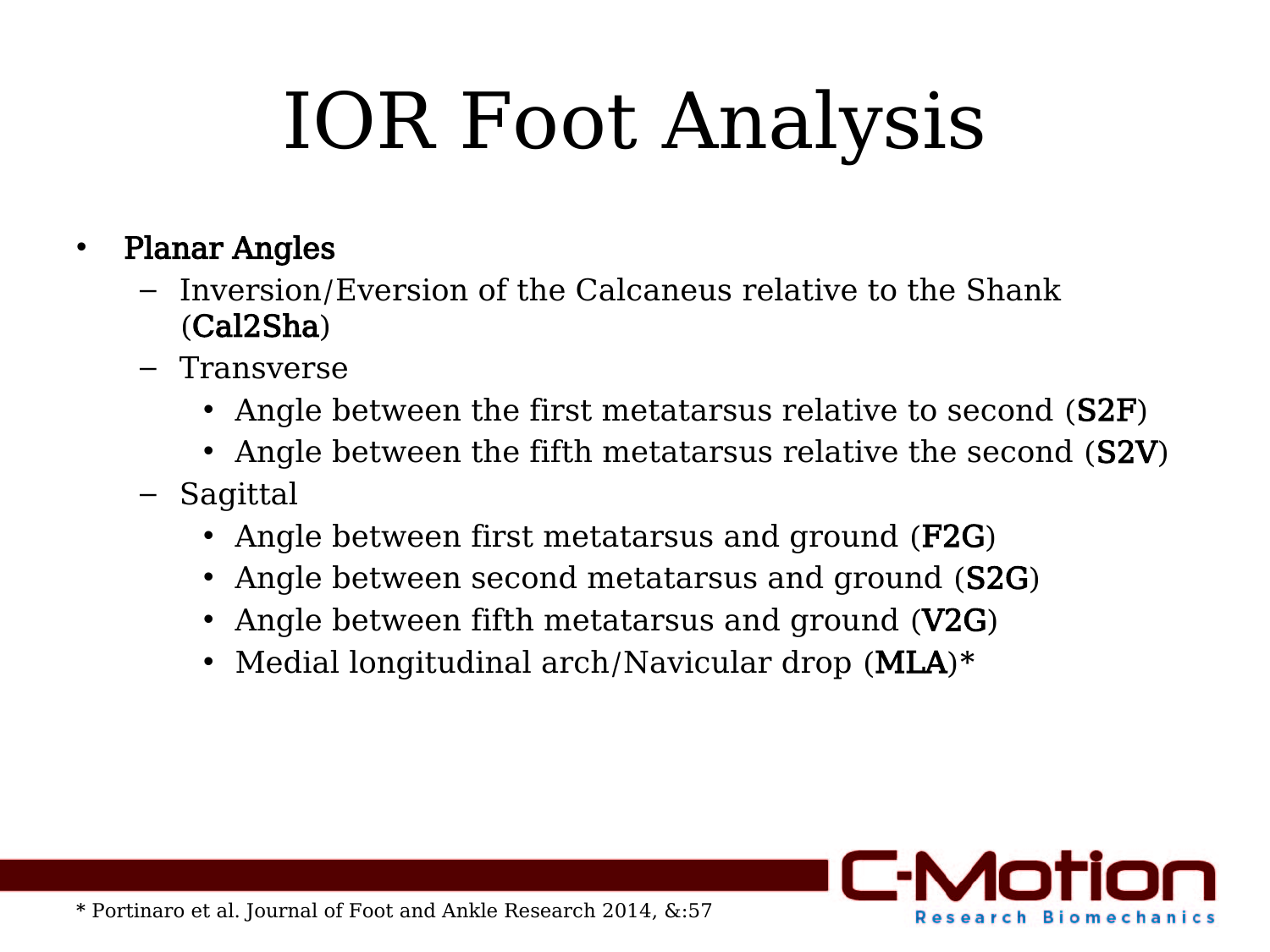

# IOR Foot Analysis
Planar Angles
Inversion/Eversion of the Calcaneus relative to the Shank (Cal2Sha)
Transverse
Angle between the first metatarsus relative to second (S2F)
Angle between the fifth metatarsus relative the second (S2V)
Sagittal
Angle between first metatarsus and ground (F2G)
Angle between second metatarsus and ground (S2G)
Angle between fifth metatarsus and ground (V2G)
Medial longitudinal arch/Navicular drop (MLA)*

* Portinaro et al. Journal of Foot and Ankle Research 2014, &:57